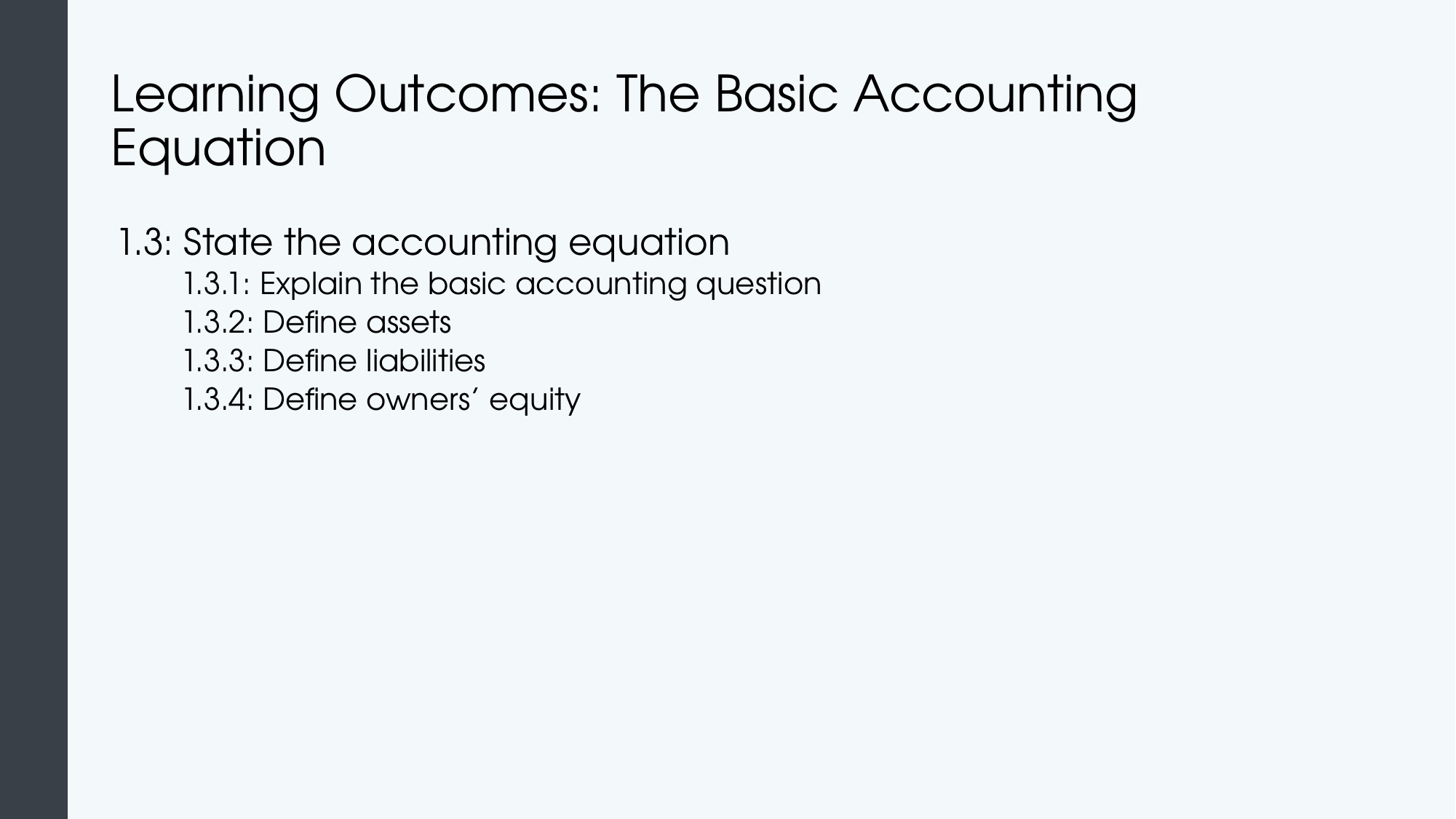

# Learning Outcomes: The Basic Accounting Equation
1.3: State the accounting equation
1.3.1: Explain the basic accounting question
1.3.2: Define assets
1.3.3: Define liabilities
1.3.4: Define owners’ equity